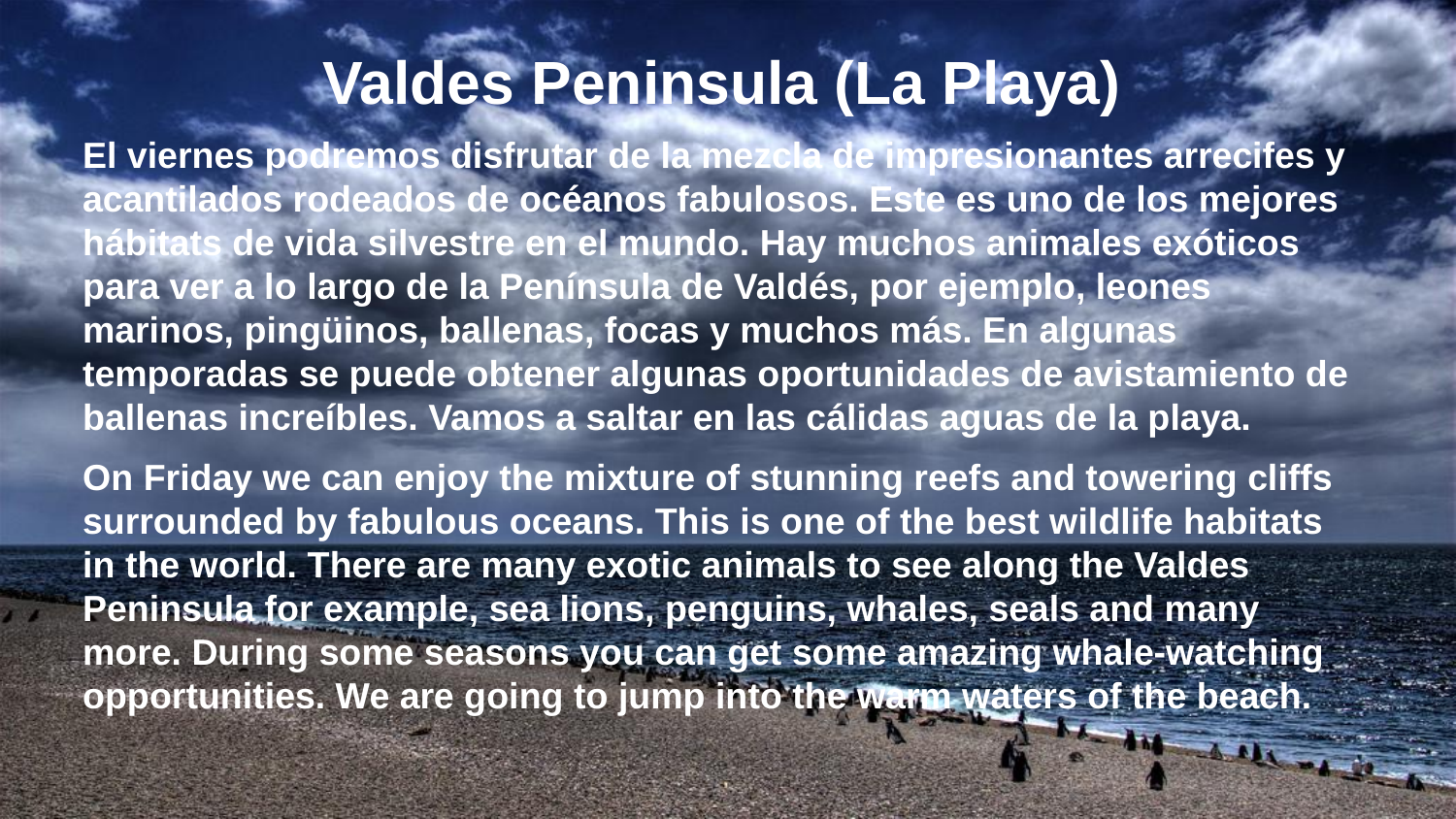

Valdes Peninsula (La Playa)
El viernes podremos disfrutar de la mezcla de impresionantes arrecifes y acantilados rodeados de océanos fabulosos. Este es uno de los mejores hábitats de vida silvestre en el mundo. Hay muchos animales exóticos para ver a lo largo de la Península de Valdés, por ejemplo, leones marinos, pingüinos, ballenas, focas y muchos más. En algunas temporadas se puede obtener algunas oportunidades de avistamiento de ballenas increíbles. Vamos a saltar en las cálidas aguas de la playa.
On Friday we can enjoy the mixture of stunning reefs and towering cliffs surrounded by fabulous oceans. This is one of the best wildlife habitats in the world. There are many exotic animals to see along the Valdes Peninsula for example, sea lions, penguins, whales, seals and many more. During some seasons you can get some amazing whale-watching opportunities. We are going to jump into the warm waters of the beach.

#